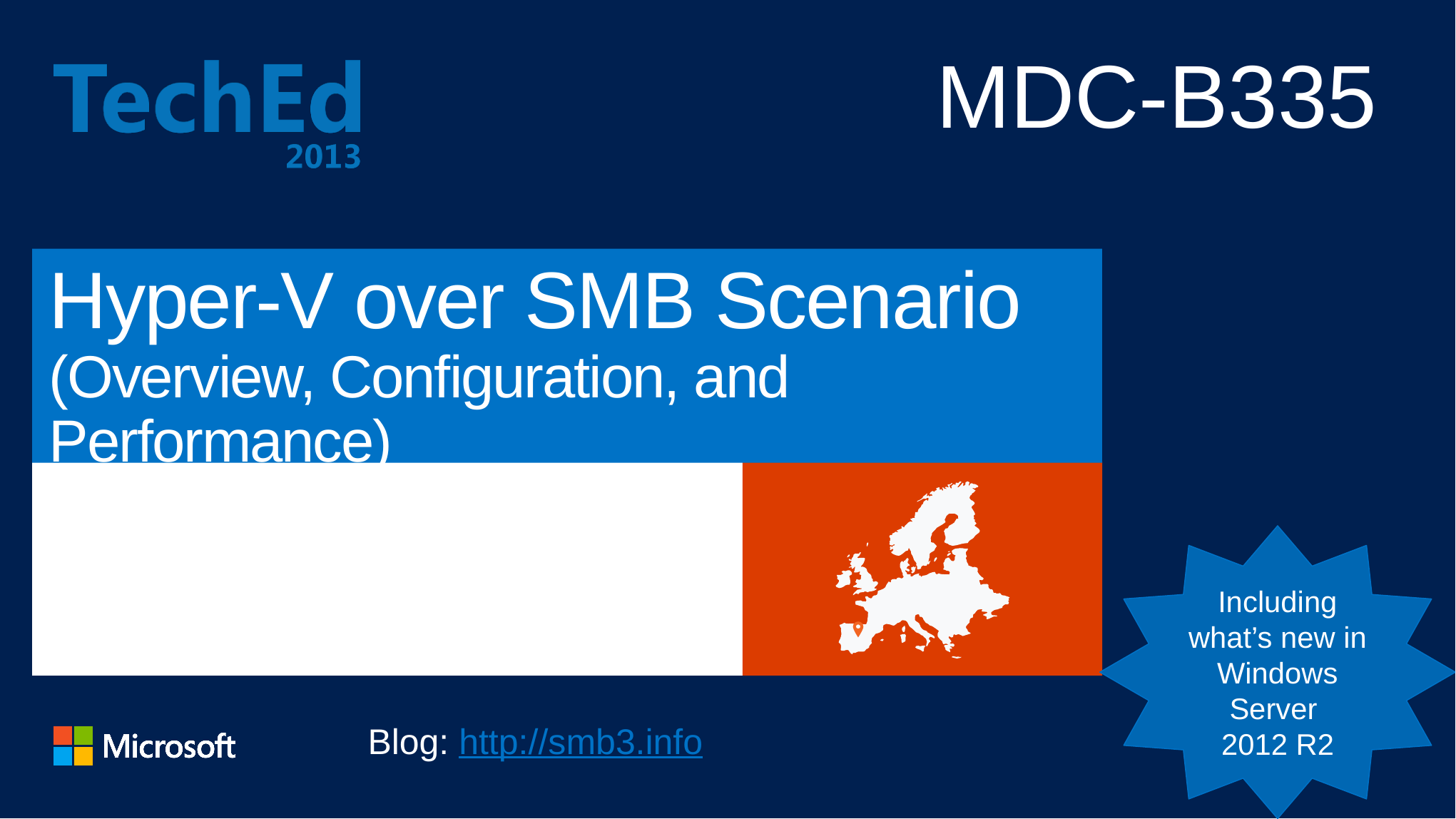

MDC-B335
# Hyper-V over SMB Scenario (Overview, Configuration, and Performance)
Jose Barreto
Principal Program Manager
Including what’s new in
Windows Server
2012 R2
Blog: http://smb3.info